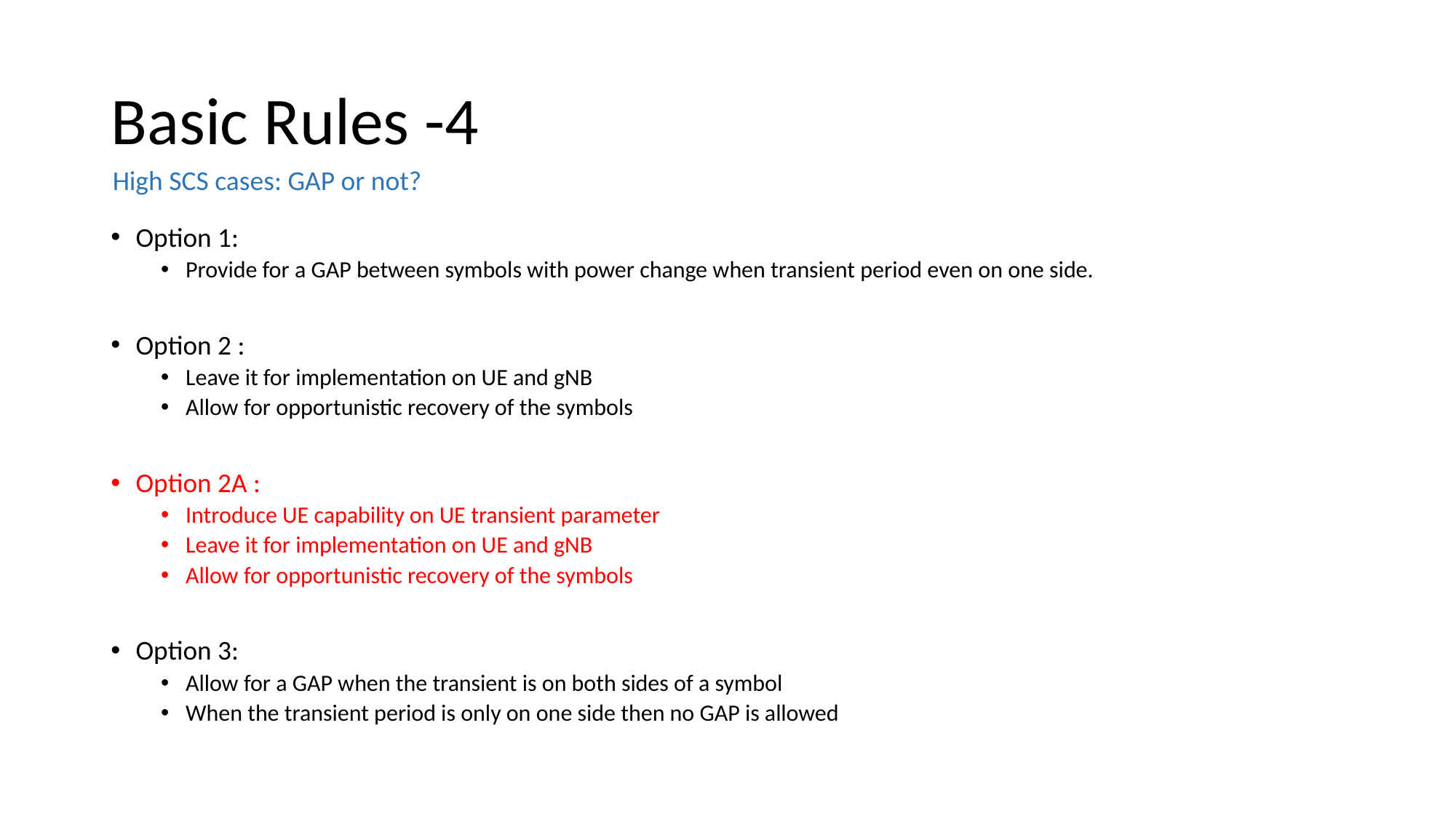

# Basic Rules -4
High SCS cases: GAP or not?
Option 1:
Provide for a GAP between symbols with power change when transient period even on one side.

Option 2 :
Leave it for implementation on UE and gNB
Allow for opportunistic recovery of the symbols

Option 2A :
Introduce UE capability on UE transient parameter
Leave it for implementation on UE and gNB
Allow for opportunistic recovery of the symbols

Option 3:
Allow for a GAP when the transient is on both sides of a symbol
When the transient period is only on one side then no GAP is allowed